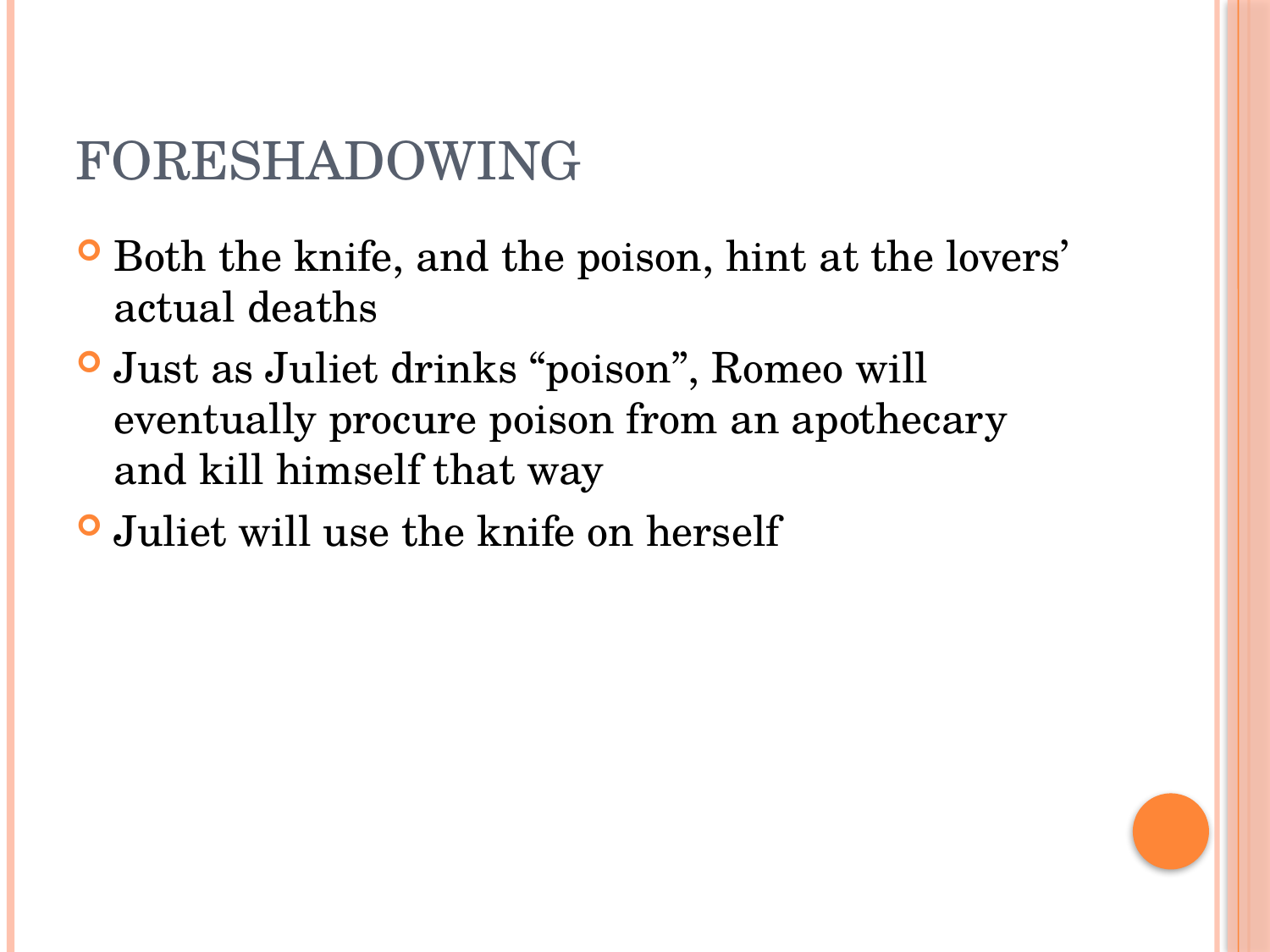

# Foreshadowing
Both the knife, and the poison, hint at the lovers’ actual deaths
Just as Juliet drinks “poison”, Romeo will eventually procure poison from an apothecary and kill himself that way
Juliet will use the knife on herself